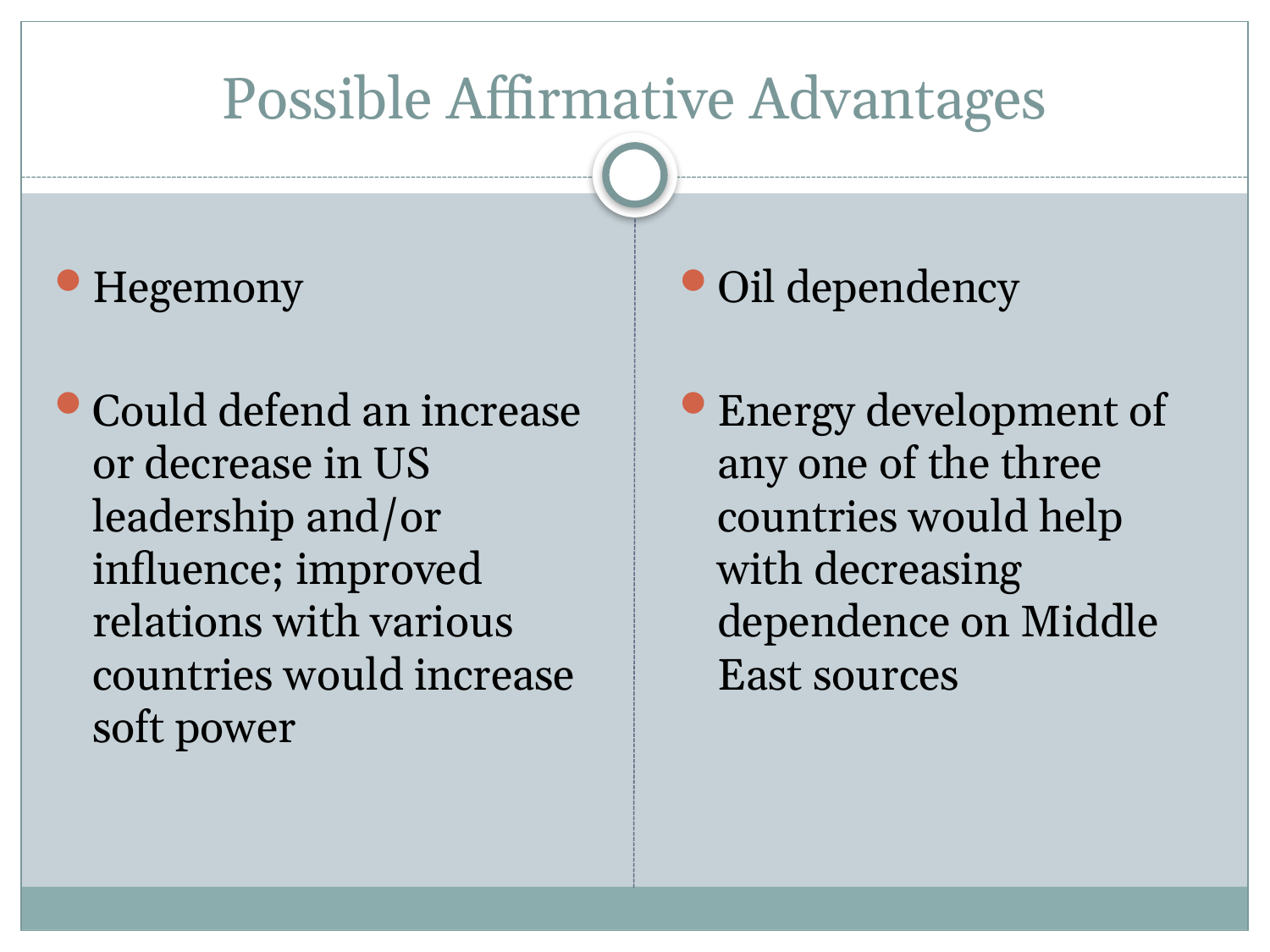

# Possible Affirmative Advantages

Hegemony

Could defend an increase or decrease in US leadership and/or influence; improved relations with various countries would increase soft power

Oil dependency

Energy development of any one of the three countries would help with decreasing dependence on Middle East sources